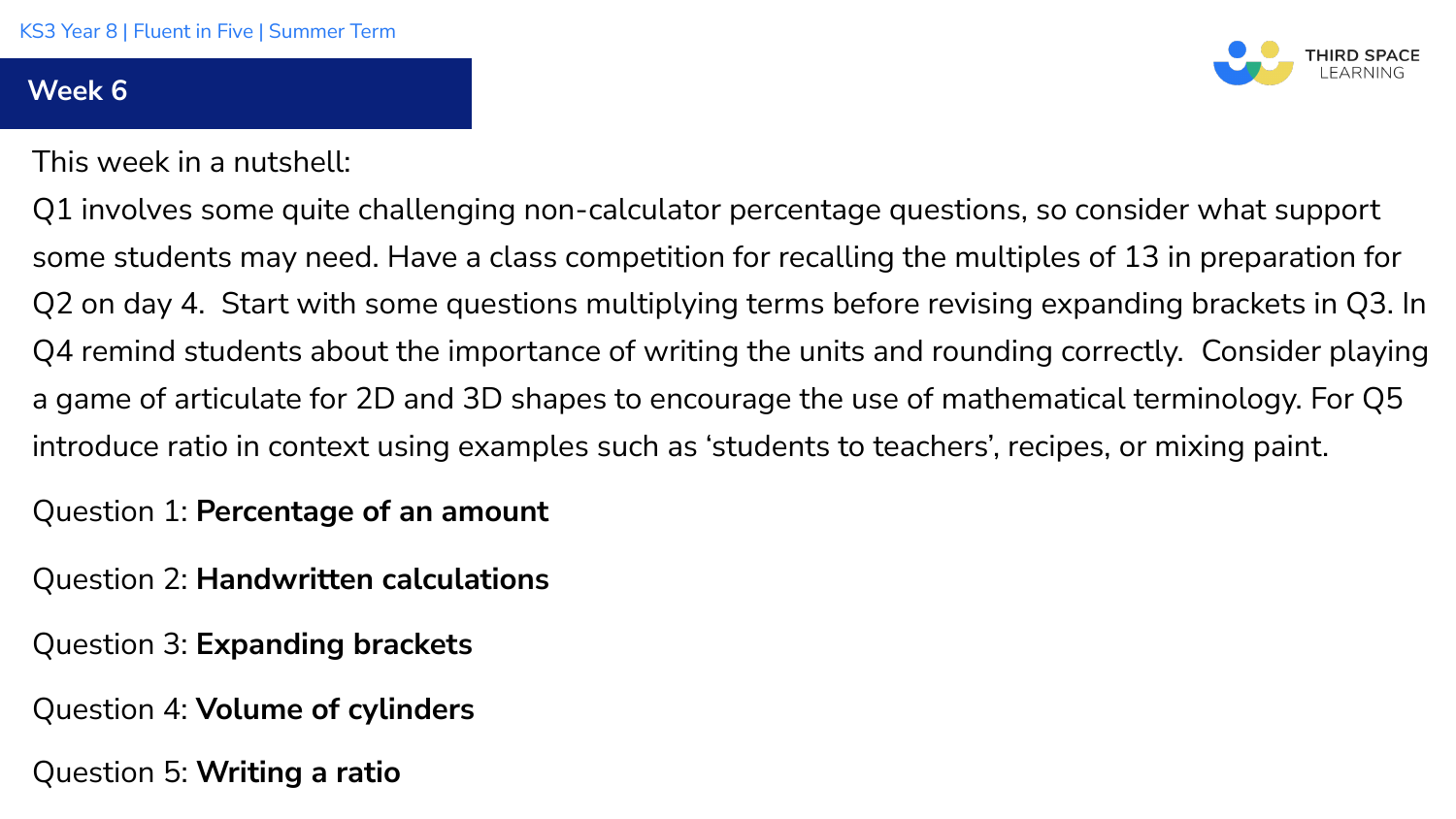

Week 6
| This week in a nutshell: Q1 involves some quite challenging non-calculator percentage questions, so consider what support some students may need. Have a class competition for recalling the multiples of 13 in preparation for Q2 on day 4. Start with some questions multiplying terms before revising expanding brackets in Q3. In Q4 remind students about the importance of writing the units and rounding correctly. Consider playing a game of articulate for 2D and 3D shapes to encourage the use of mathematical terminology. For Q5 introduce ratio in context using examples such as ‘students to teachers’, recipes, or mixing paint. |
| --- |
| Question 1: Percentage of an amount |
| Question 2: Handwritten calculations |
| Question 3: Expanding brackets |
| Question 4: Volume of cylinders |
| Question 5: Writing a ratio |